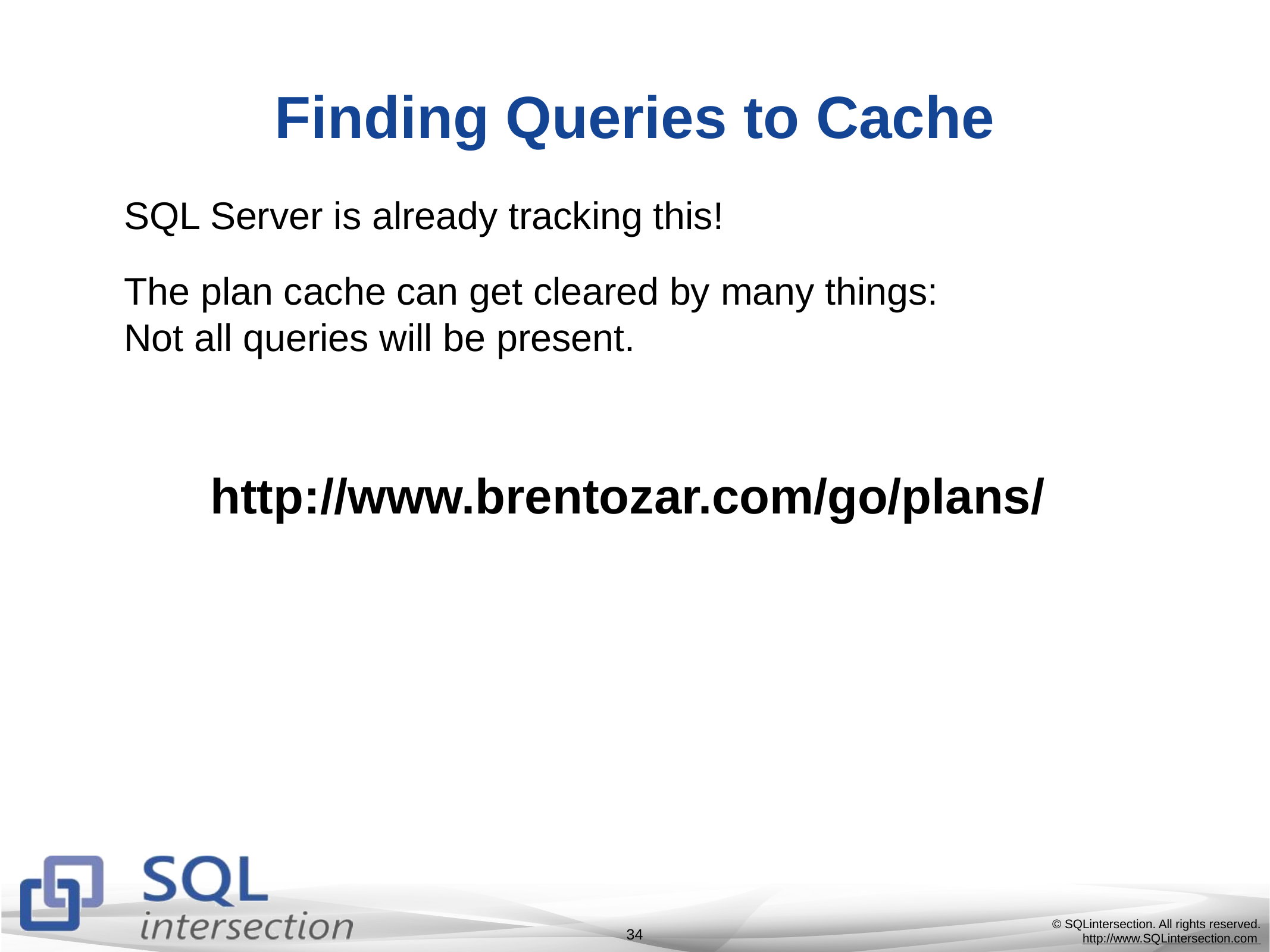

# Finding Queries to Cache
SQL Server is already tracking this!
The plan cache can get cleared by many things:
Not all queries will be present.

http://www.brentozar.com/go/plans/